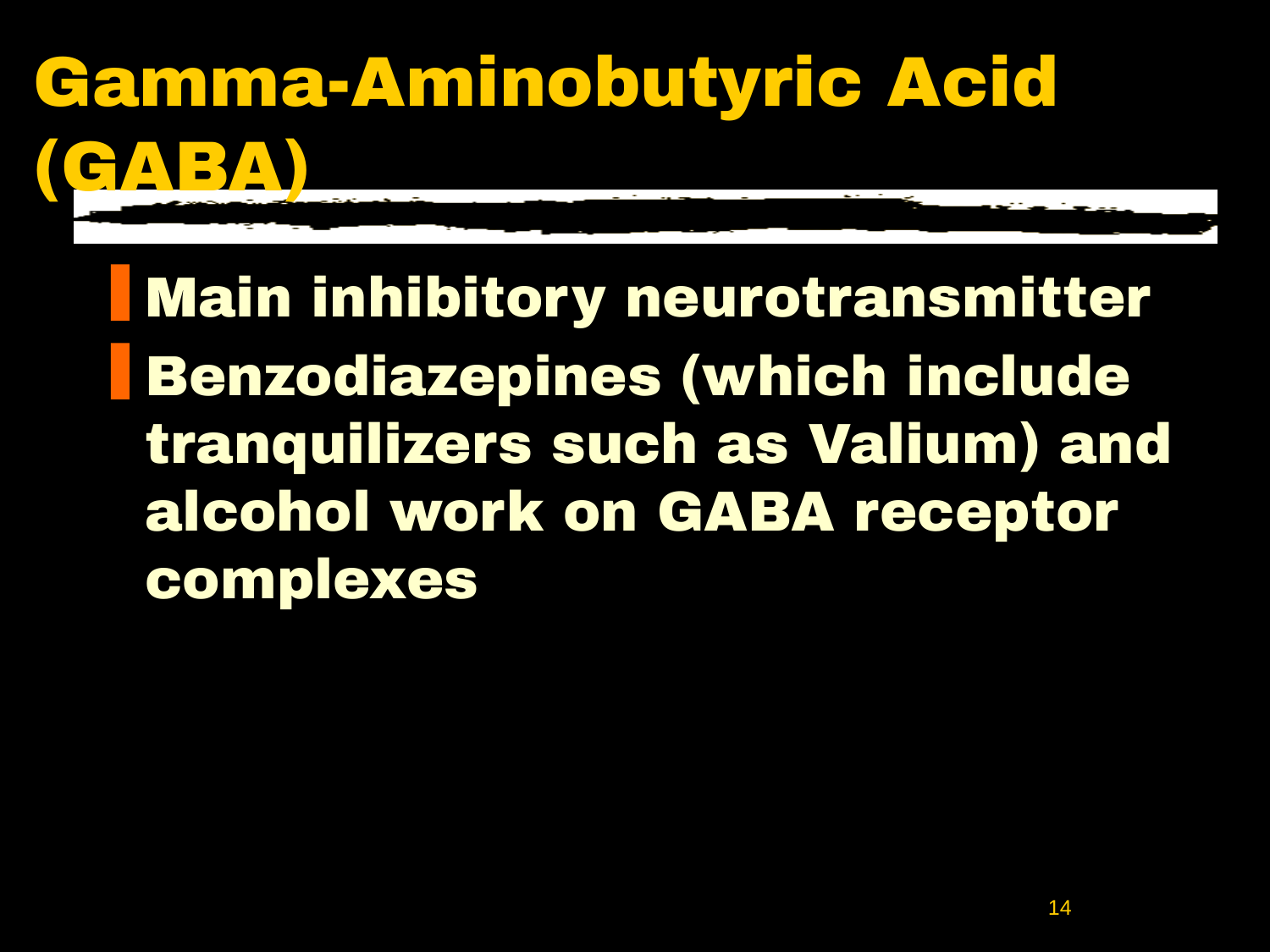

# Gamma-Aminobutyric Acid (GABA)
Main inhibitory neurotransmitter
Benzodiazepines (which include tranquilizers such as Valium) and alcohol work on GABA receptor complexes